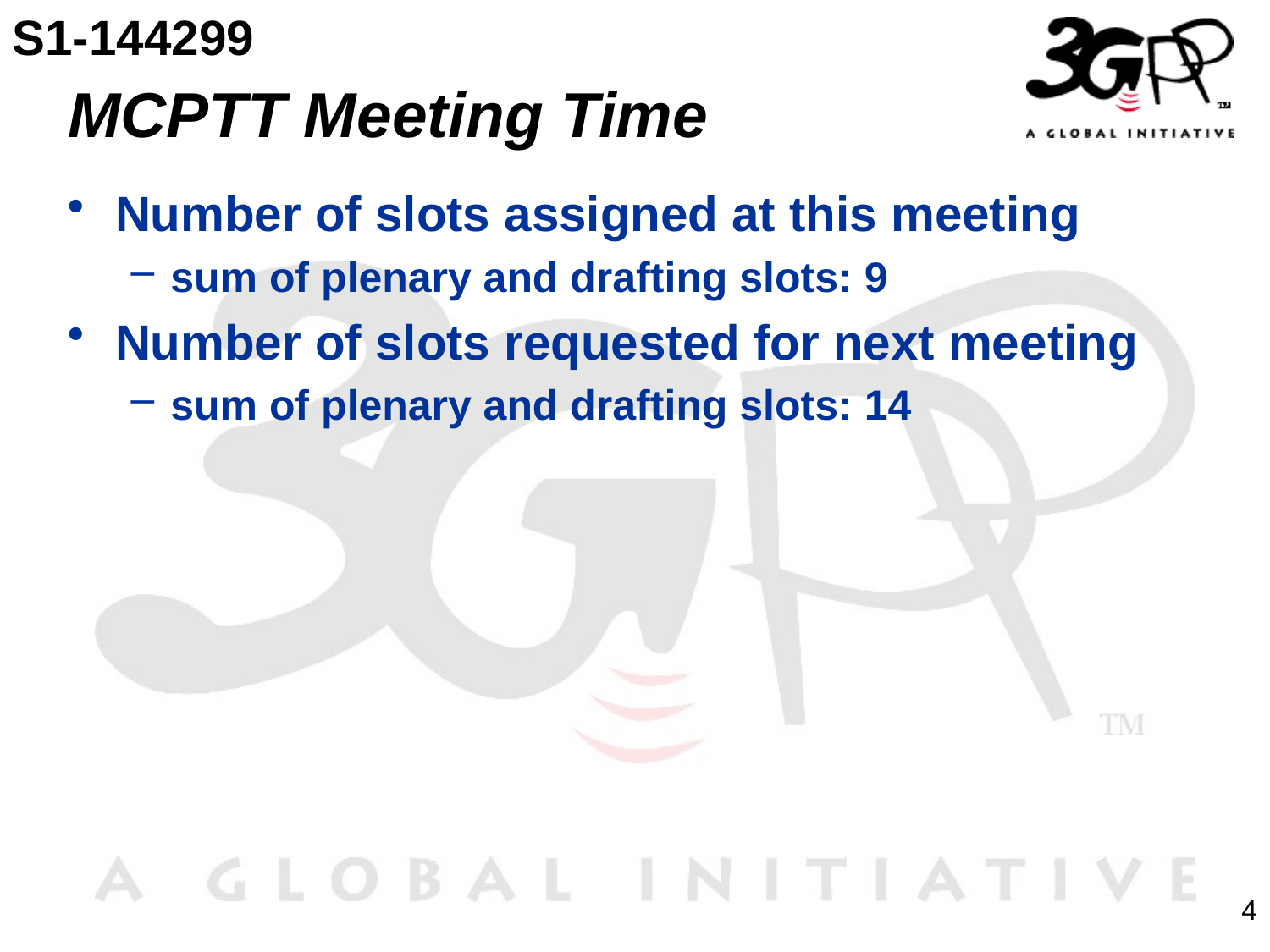

S1-144299
# MCPTT Meeting Time
Number of slots assigned at this meeting
sum of plenary and drafting slots: 9
Number of slots requested for next meeting
sum of plenary and drafting slots: 14
4